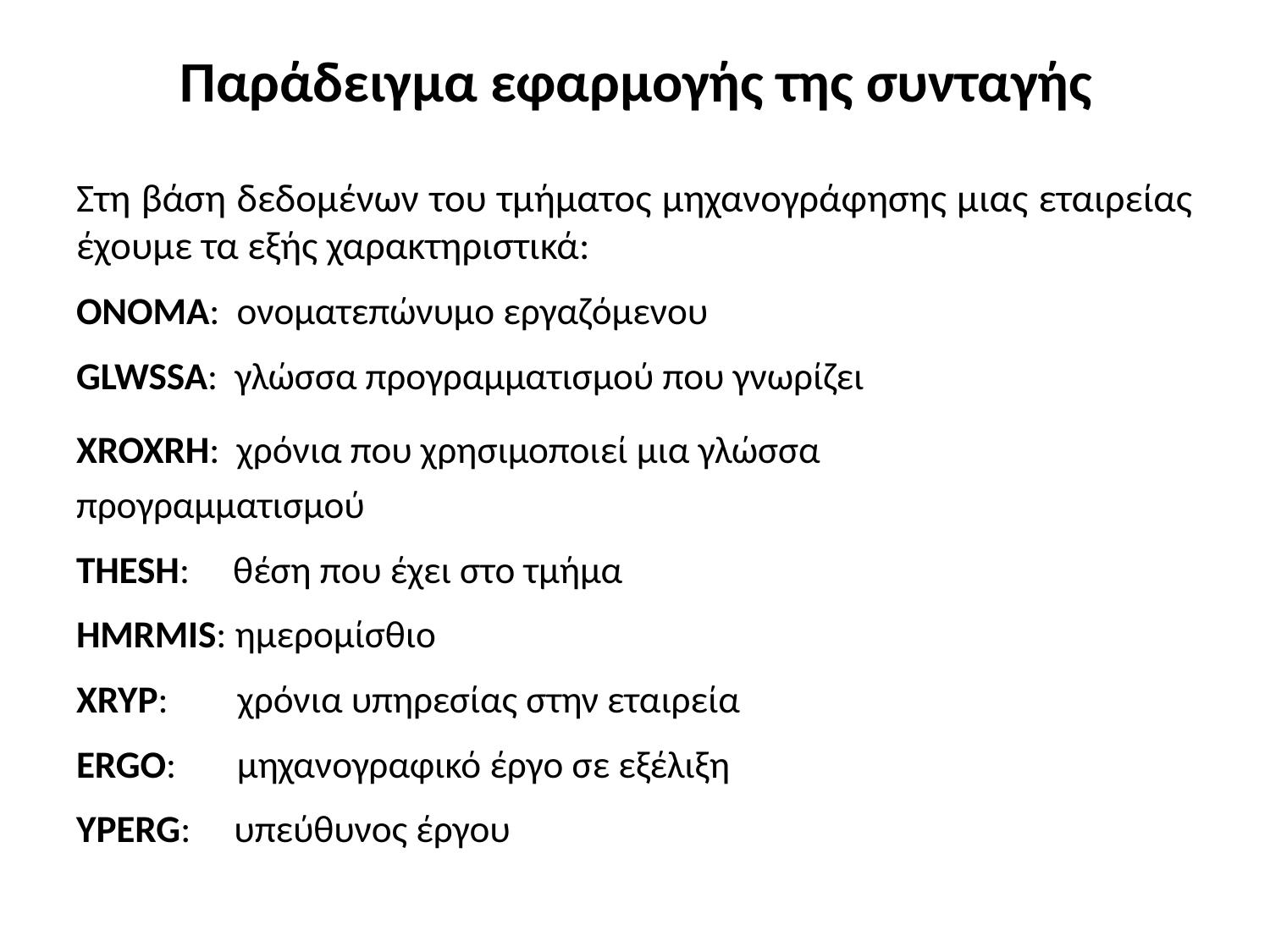

# Παράδειγμα εφαρμογής της συνταγής
Στη βάση δεδομένων του τμήματος μηχανογράφησης μιας εταιρείας έχουμε τα εξής χαρακτηριστικά:
ΟΝΟΜΑ:  ονοματεπώνυμο εργαζόμενου
GLWSSA:  γλώσσα προγραμματισμού που γνωρίζει
XROXRH:  χρόνια που χρησιμοποιεί μια γλώσσα 	  	 	     προγραμματισμού
THESH:     θέση που έχει στο τμήμα
HMRMIS: ημερομίσθιο
XRYP:        χρόνια υπηρεσίας στην εταιρεία
ERGO:       μηχανογραφικό έργο σε εξέλιξη
YPERG:     υπεύθυνος έργου